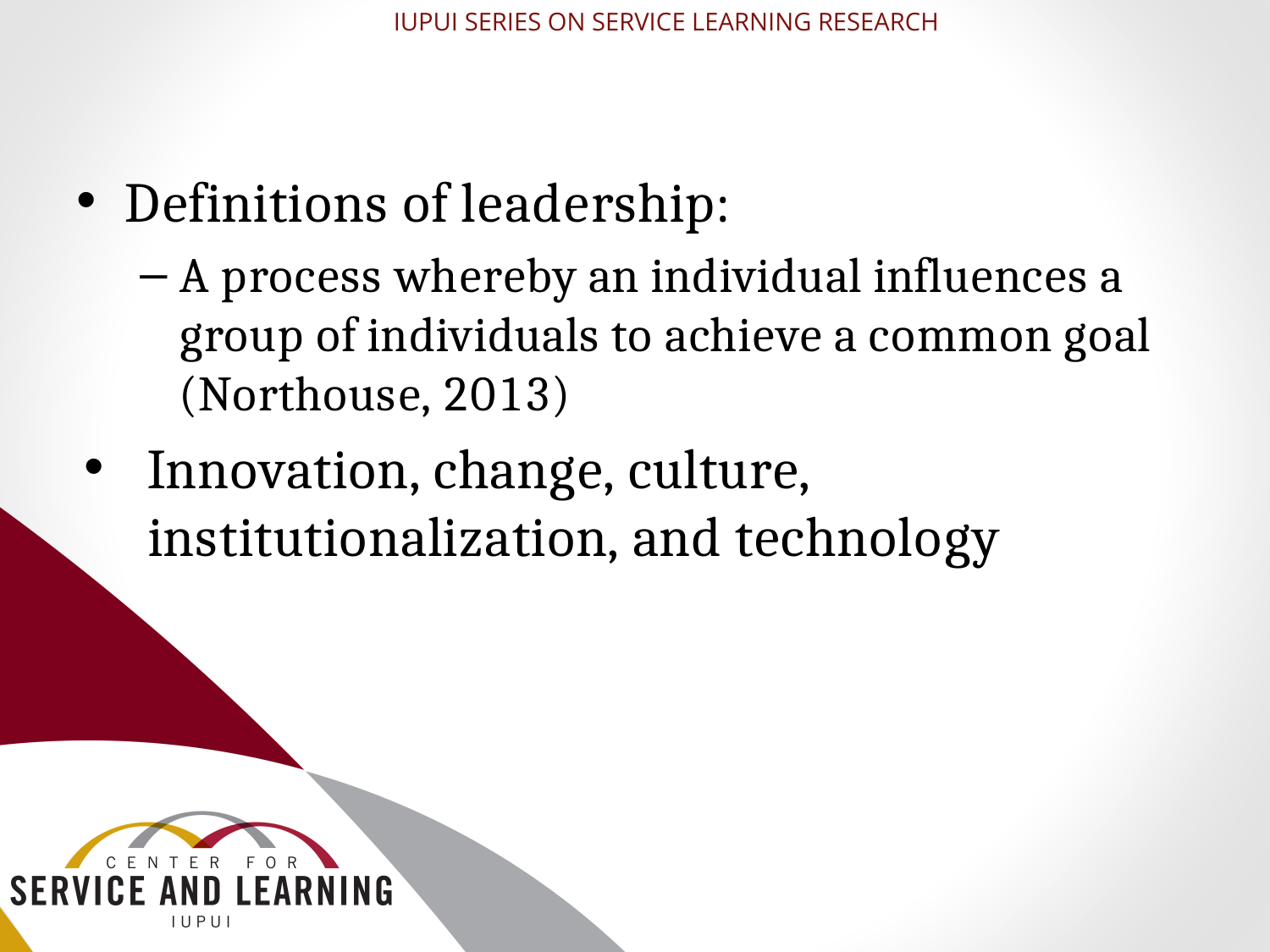

IUPUI SERIES ON SERVICE LEARNING RESEARCH
Definitions of leadership:
A process whereby an individual influences a group of individuals to achieve a common goal (Northouse, 2013)
Innovation, change, culture, institutionalization, and technology